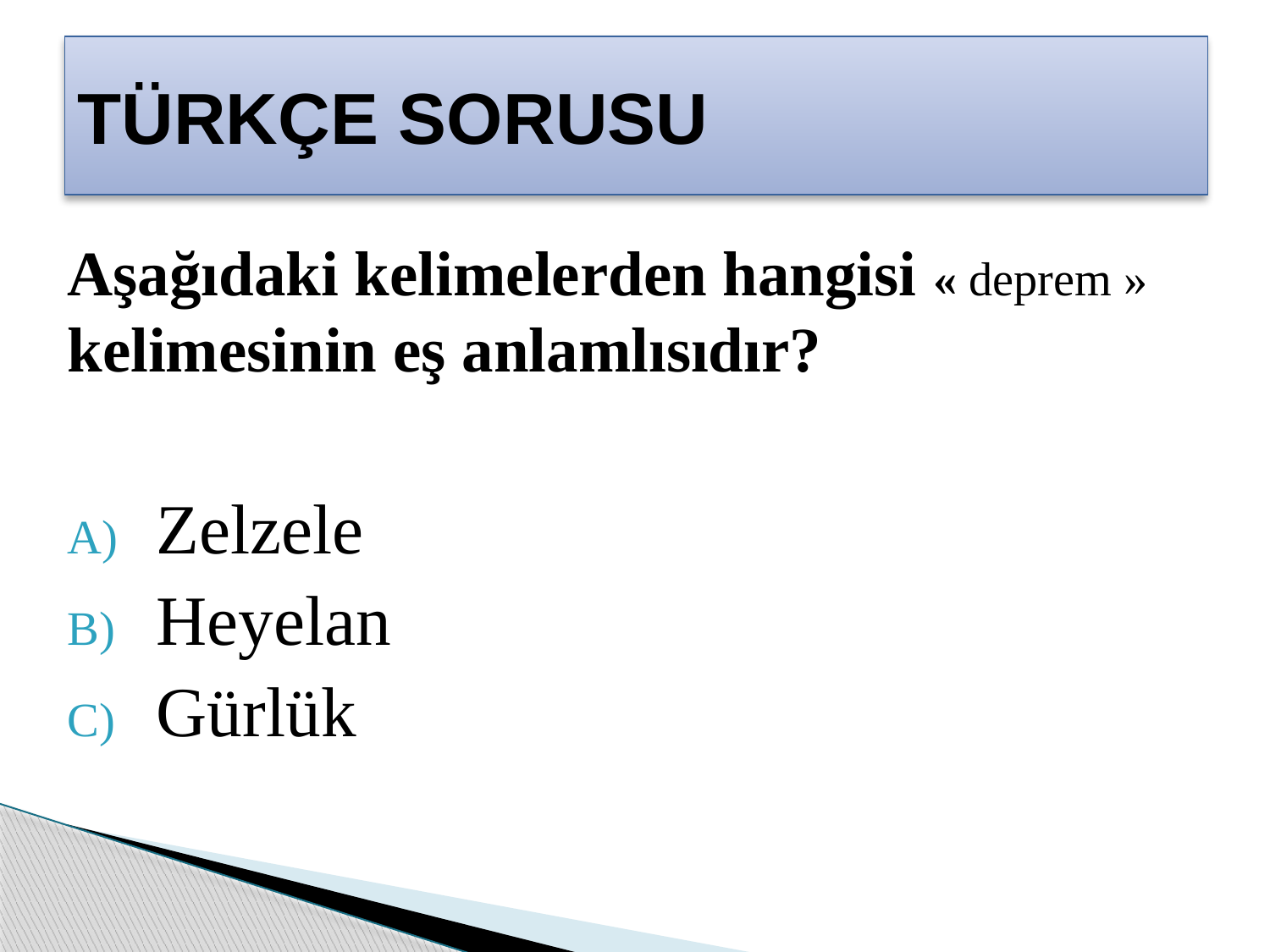

# TÜRKÇE SORUSU
Aşağıdaki kelimelerden hangisi « deprem »  kelimesinin eş anlamlısıdır?

 Zelzele
 Heyelan
 Gürlük